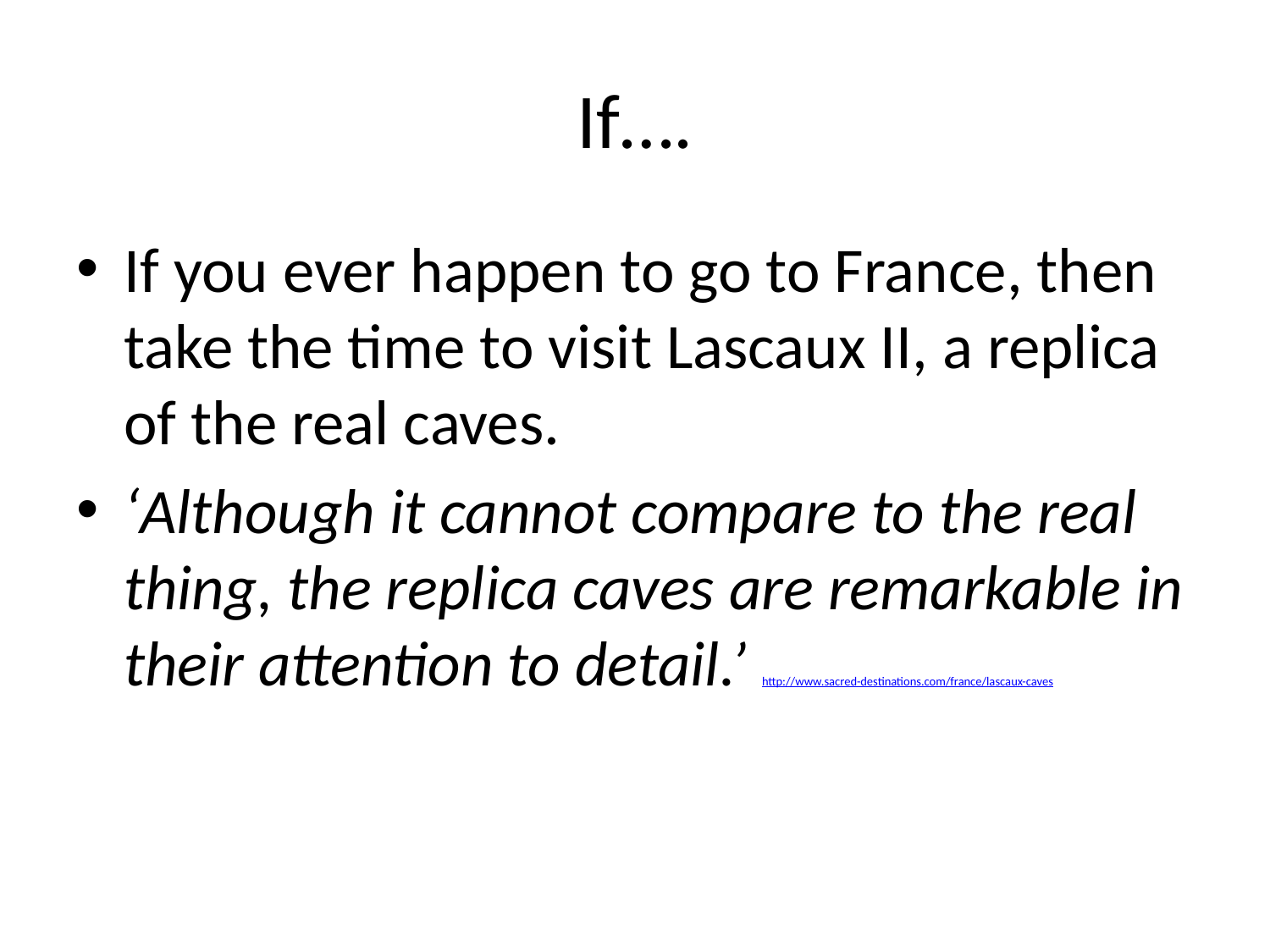

# If….
If you ever happen to go to France, then take the time to visit Lascaux II, a replica of the real caves.
‘Although it cannot compare to the real thing, the replica caves are remarkable in their attention to detail.’ http://www.sacred-destinations.com/france/lascaux-caves